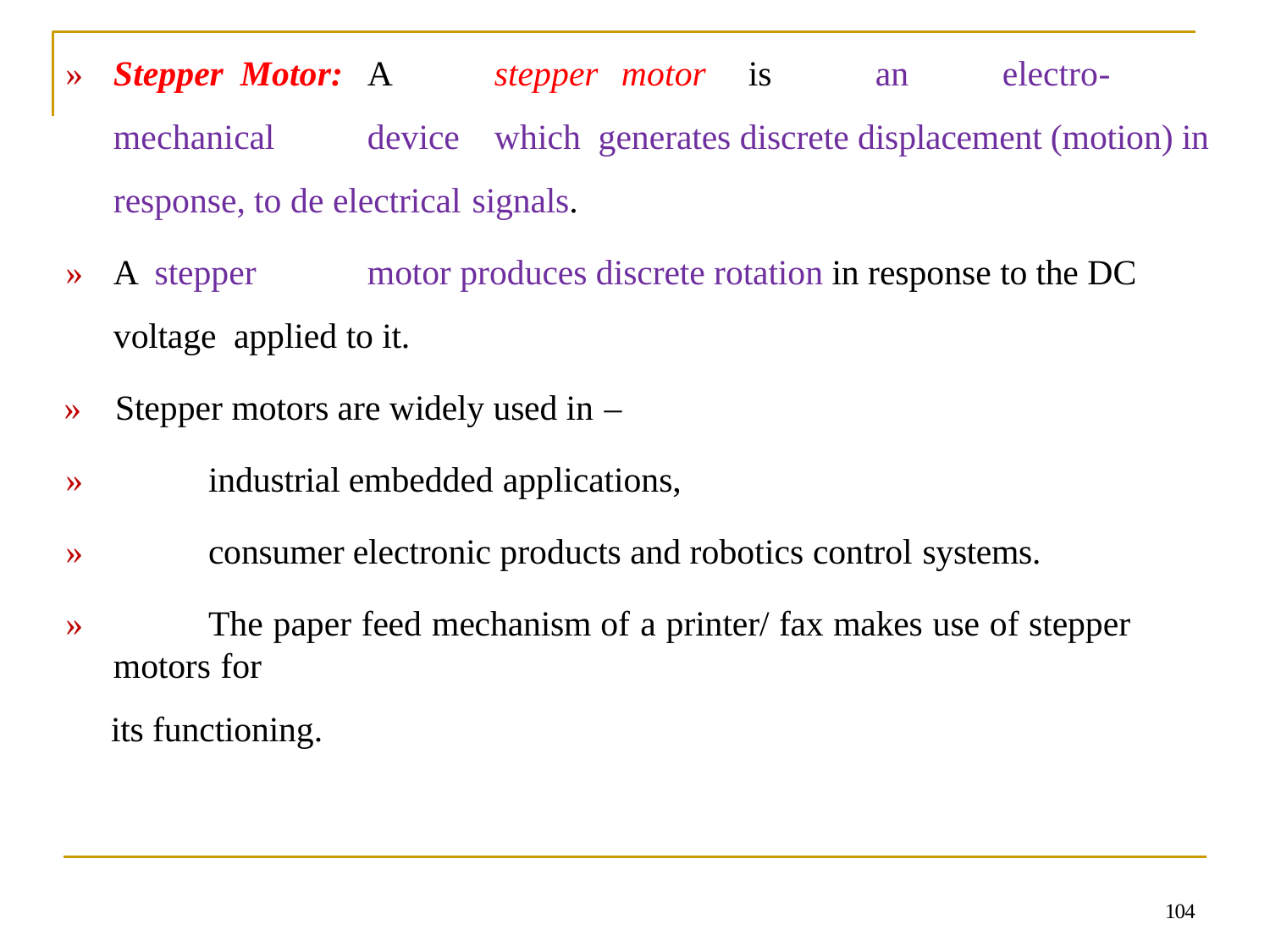

»	Stepper	Motor:	A	stepper	motor	is	an	electro-mechanical	device	which  generates discrete displacement (motion) in response, to de electrical signals.
»	A  stepper	motor produces discrete rotation in response to the DC voltage  applied to it.
»	Stepper motors are widely used in –
»	industrial embedded applications,
»	consumer electronic products and robotics control systems.
»	The paper feed mechanism of a printer/ fax makes use of stepper motors for
its functioning.
104